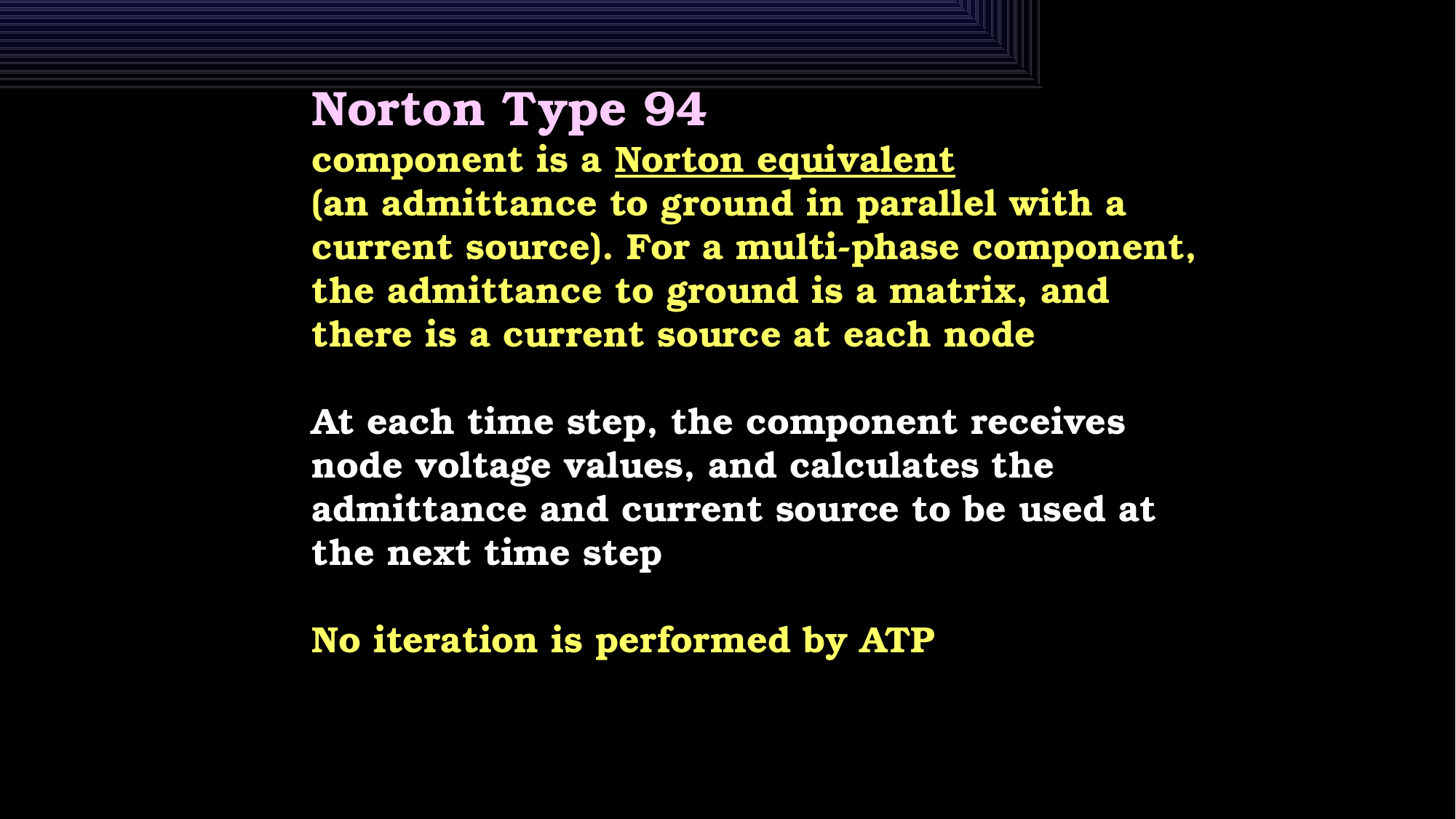

Norton Type 94
component is a Norton equivalent
(an admittance to ground in parallel with a
current source). For a multi-phase component,
the admittance to ground is a matrix, and
there is a current source at each node

At each time step, the component receives
node voltage values, and calculates the
admittance and current source to be used at
the next time step

No iteration is performed by ATP